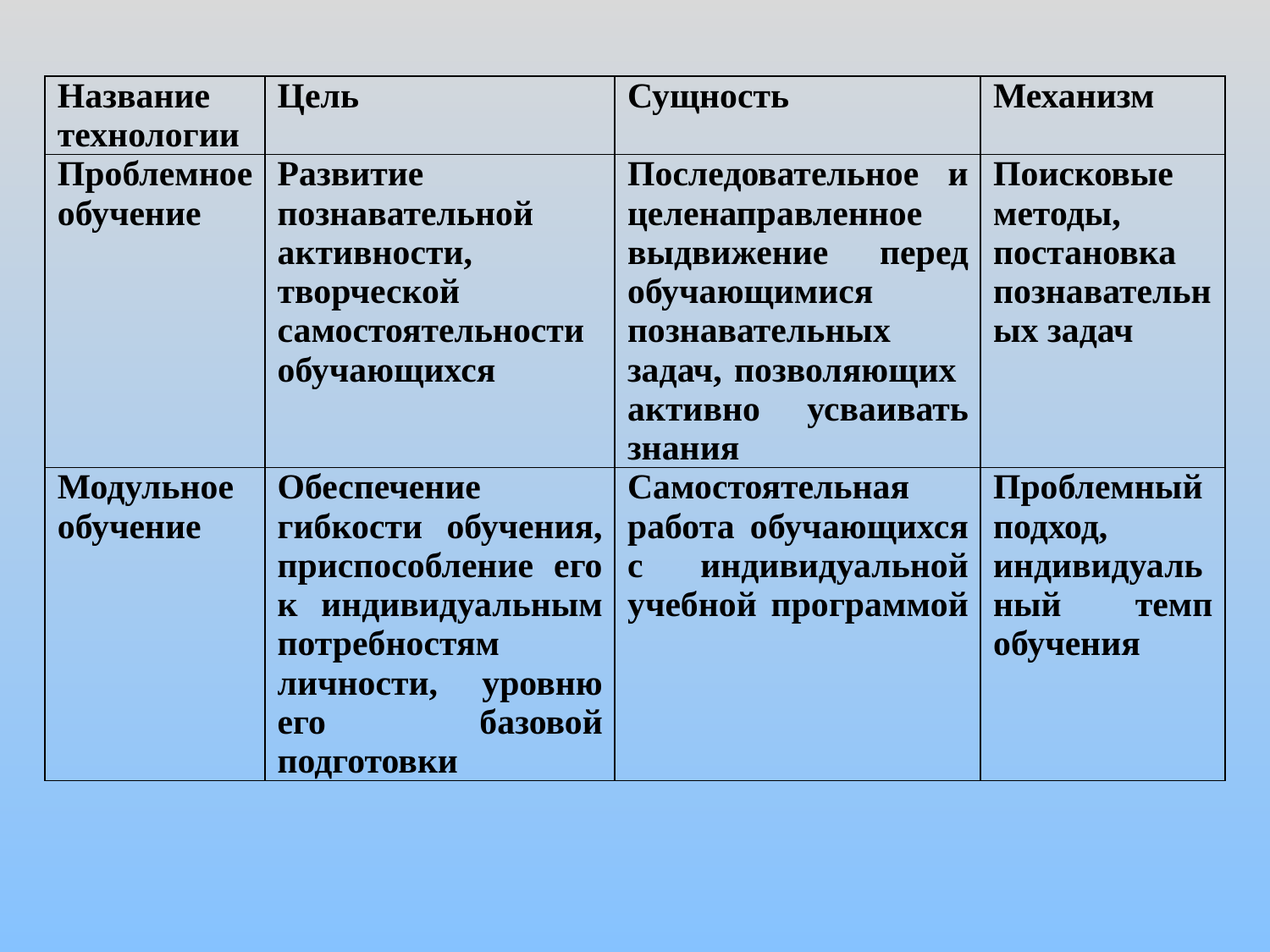

| Название технологии | Цель | Сущность | Механизм |
| --- | --- | --- | --- |
| Проблемное обучение | Развитие познавательной активности, творческой самостоятельности обучающихся | Последовательное и целенаправленное выдвижение перед обучающимися познавательных задач, позволяющих активно усваивать знания | Поисковые методы, постановка познавательных задач |
| Модульное обучение | Обеспечение гибкости обучения, приспособление его к индивидуальным потребностям личности, уровню его базовой подготовки | Самостоятельная работа обучающихся с индивидуальной учебной программой | Проблемный подход, индивидуальный темп обучения |